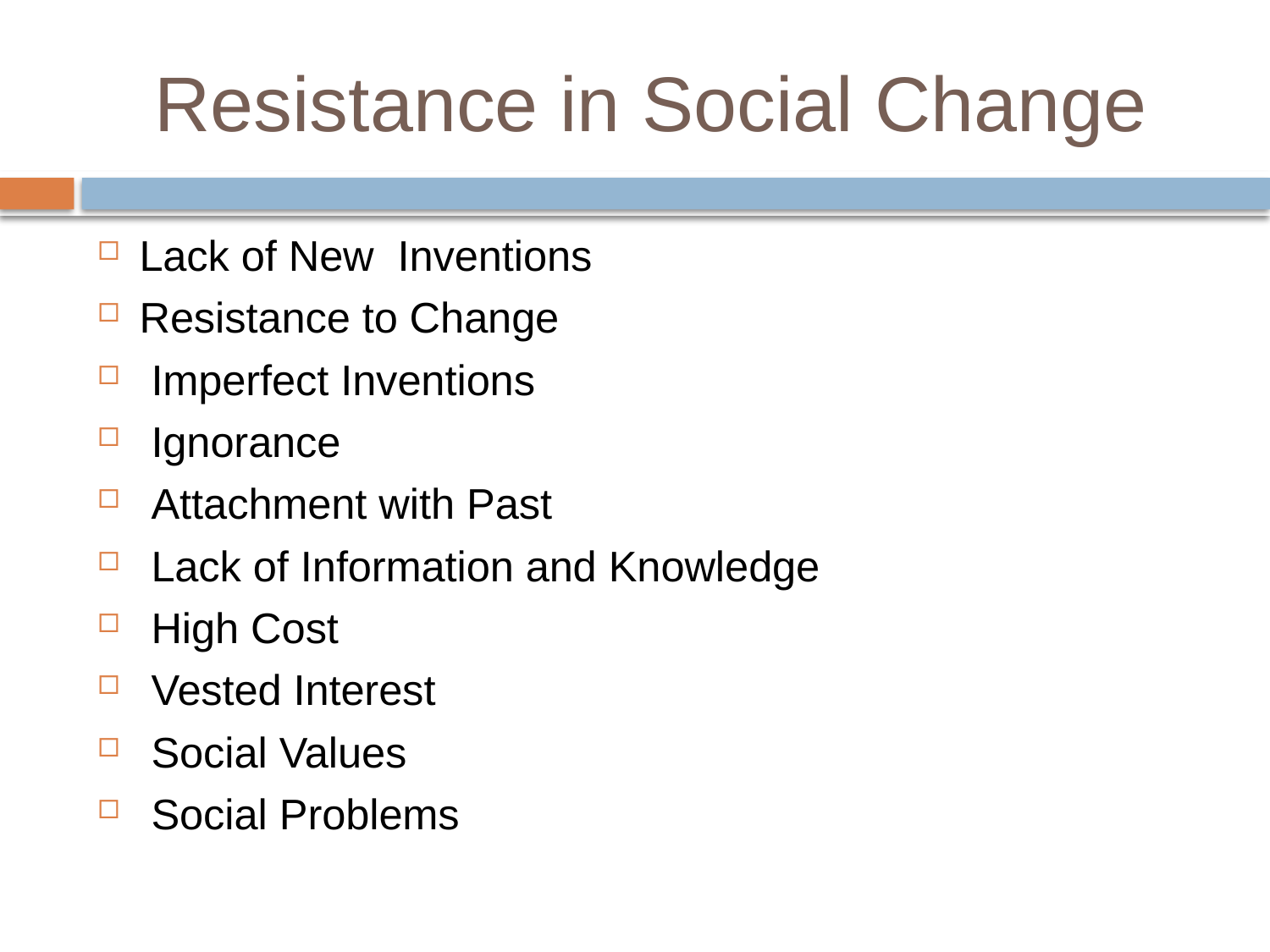

# Resistance in Social Change
Lack of New  Inventions
Resistance to Change
 Imperfect Inventions
 Ignorance
 Attachment with Past
 Lack of Information and Knowledge
 High Cost
 Vested Interest
 Social Values
 Social Problems